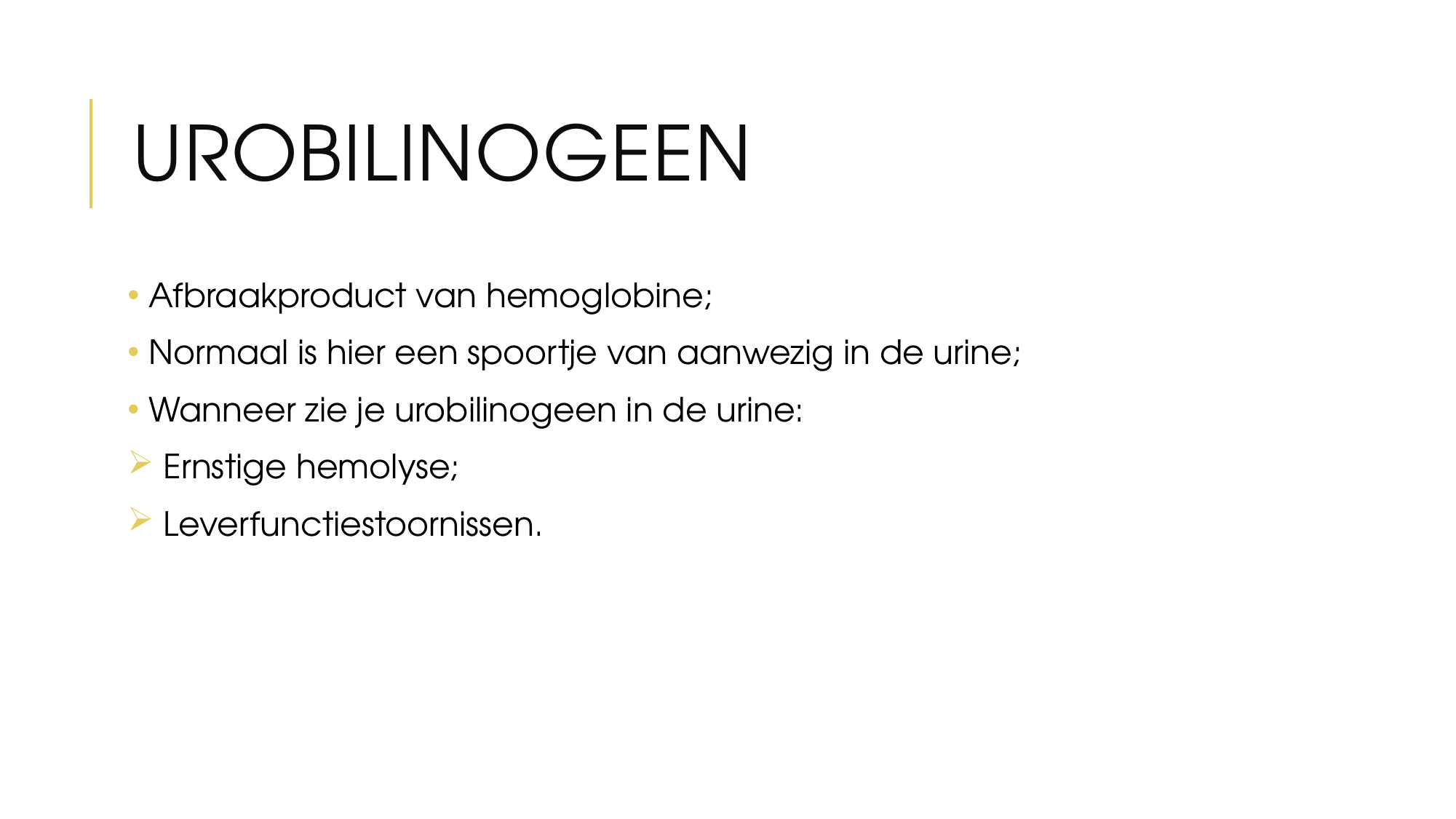

# Urobilinogeen
 Afbraakproduct van hemoglobine;
 Normaal is hier een spoortje van aanwezig in de urine;
 Wanneer zie je urobilinogeen in de urine:
 Ernstige hemolyse;
 Leverfunctiestoornissen.